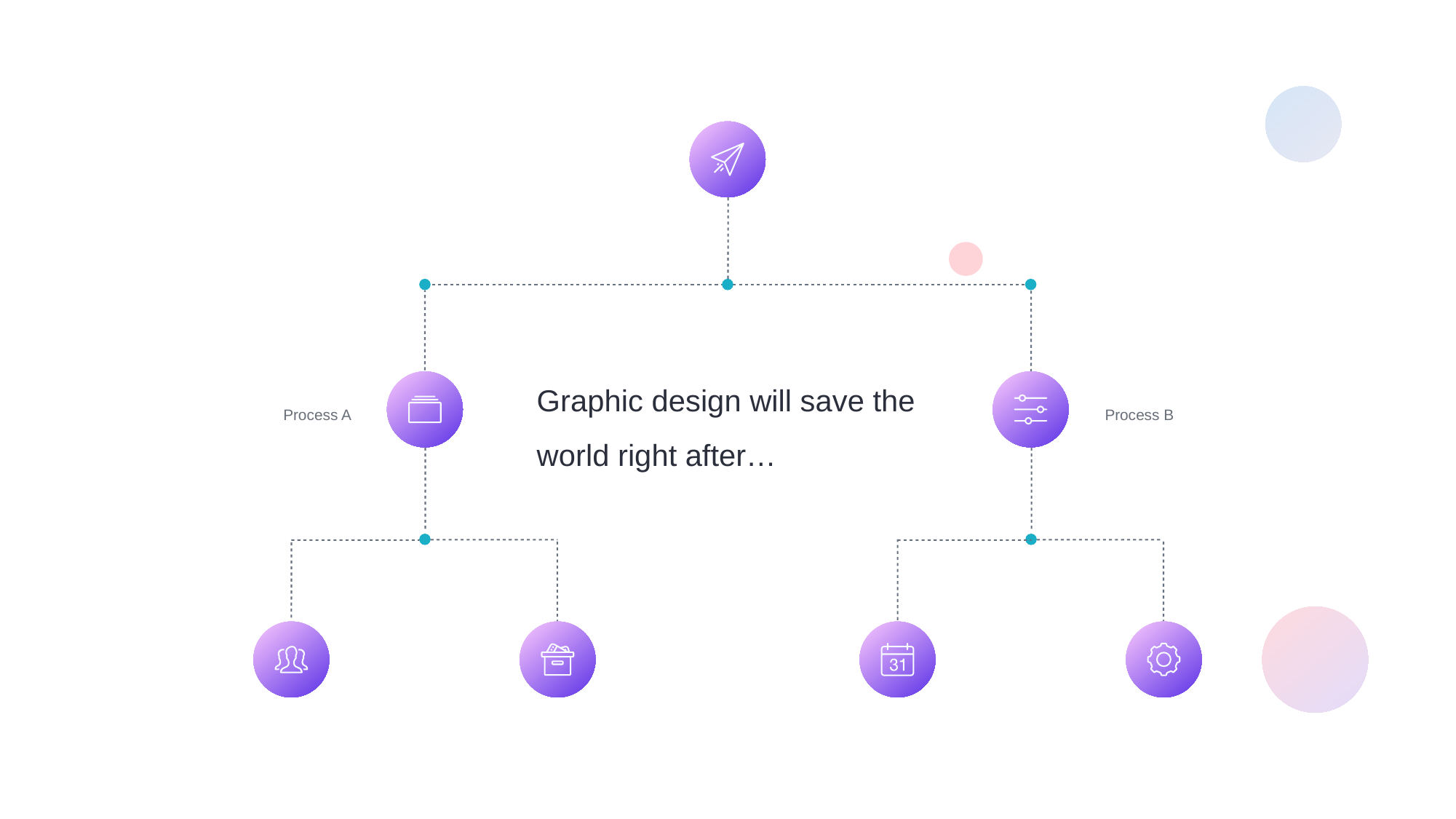

12

Graphic design will save the
world right after…

Process A
Process B